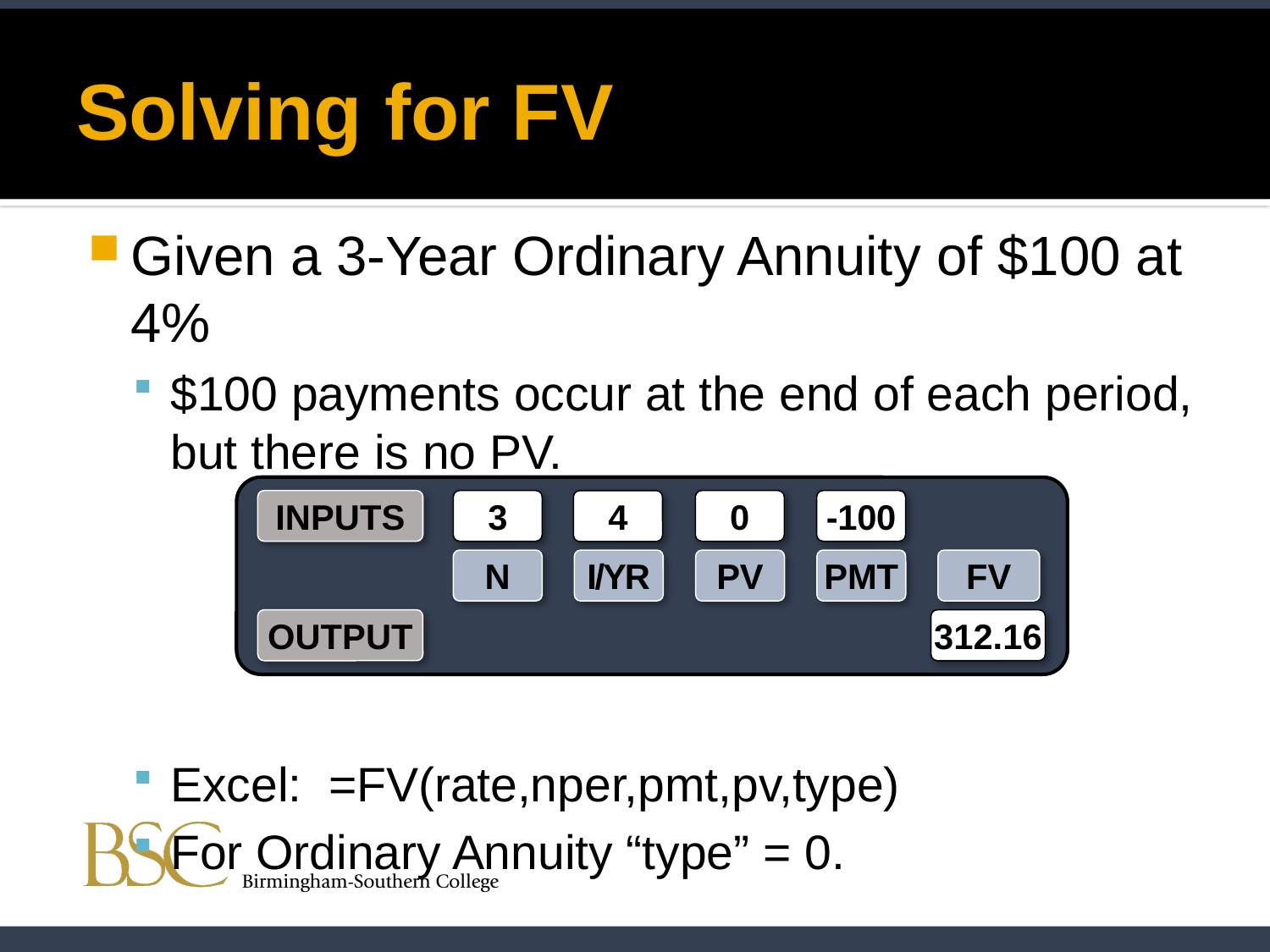

# Solving for FV
Given a 3-Year Ordinary Annuity of $100 at 4%
$100 payments occur at the end of each period, but there is no PV.

Excel:  =FV(rate,nper,pmt,pv,type)
For Ordinary Annuity “type” = 0.

INPUTS
3
4
0
-100
N
I/YR
PV
PMT
FV
OUTPUT
312.16